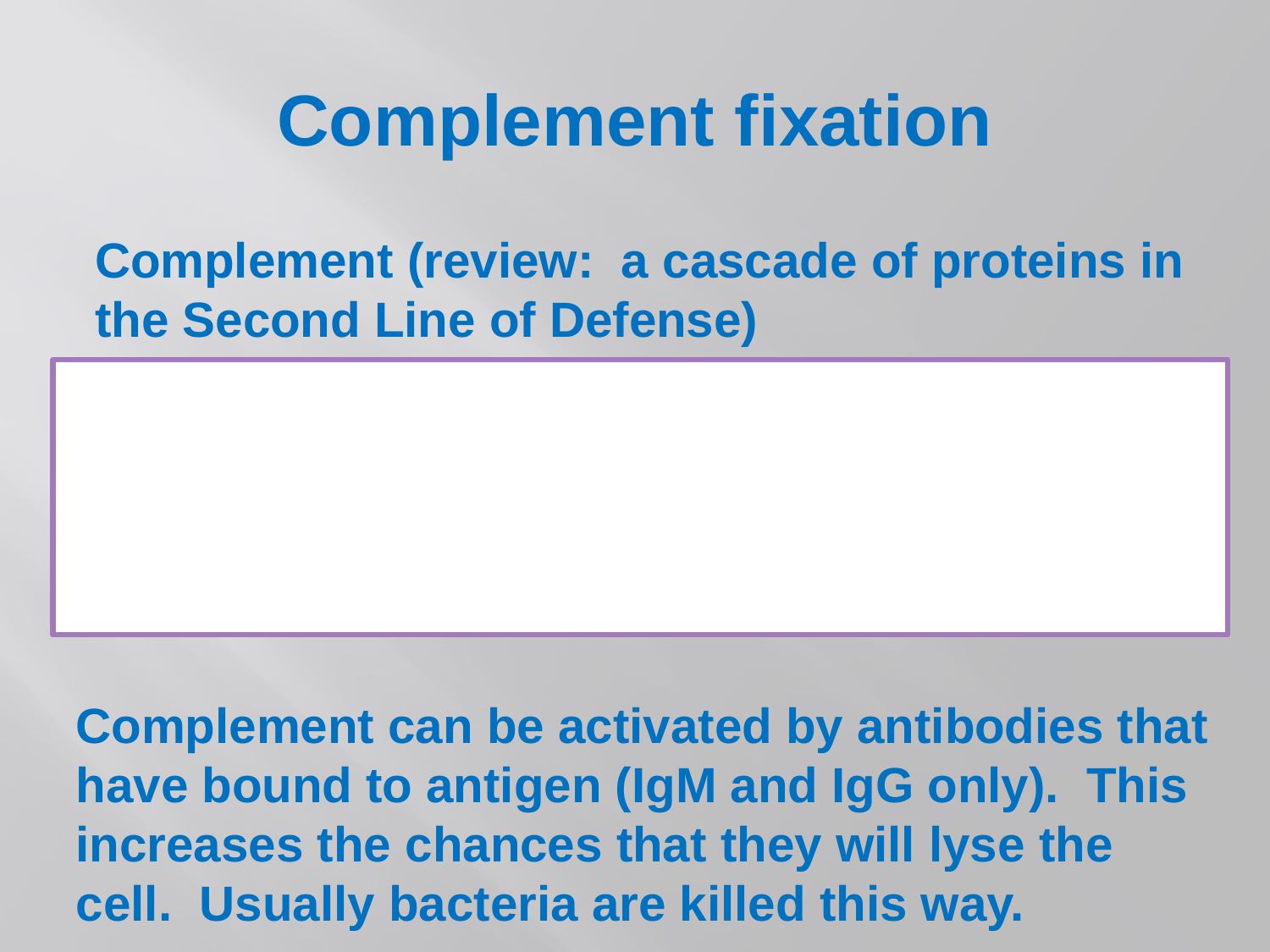

# Complement fixation
Complement (review:  a cascade of proteins in the Second Line of Defense)

Complement can be activated by antibodies that have bound to antigen (IgM and IgG only).  This increases the chances that they will lyse the cell.  Usually bacteria are killed this way.